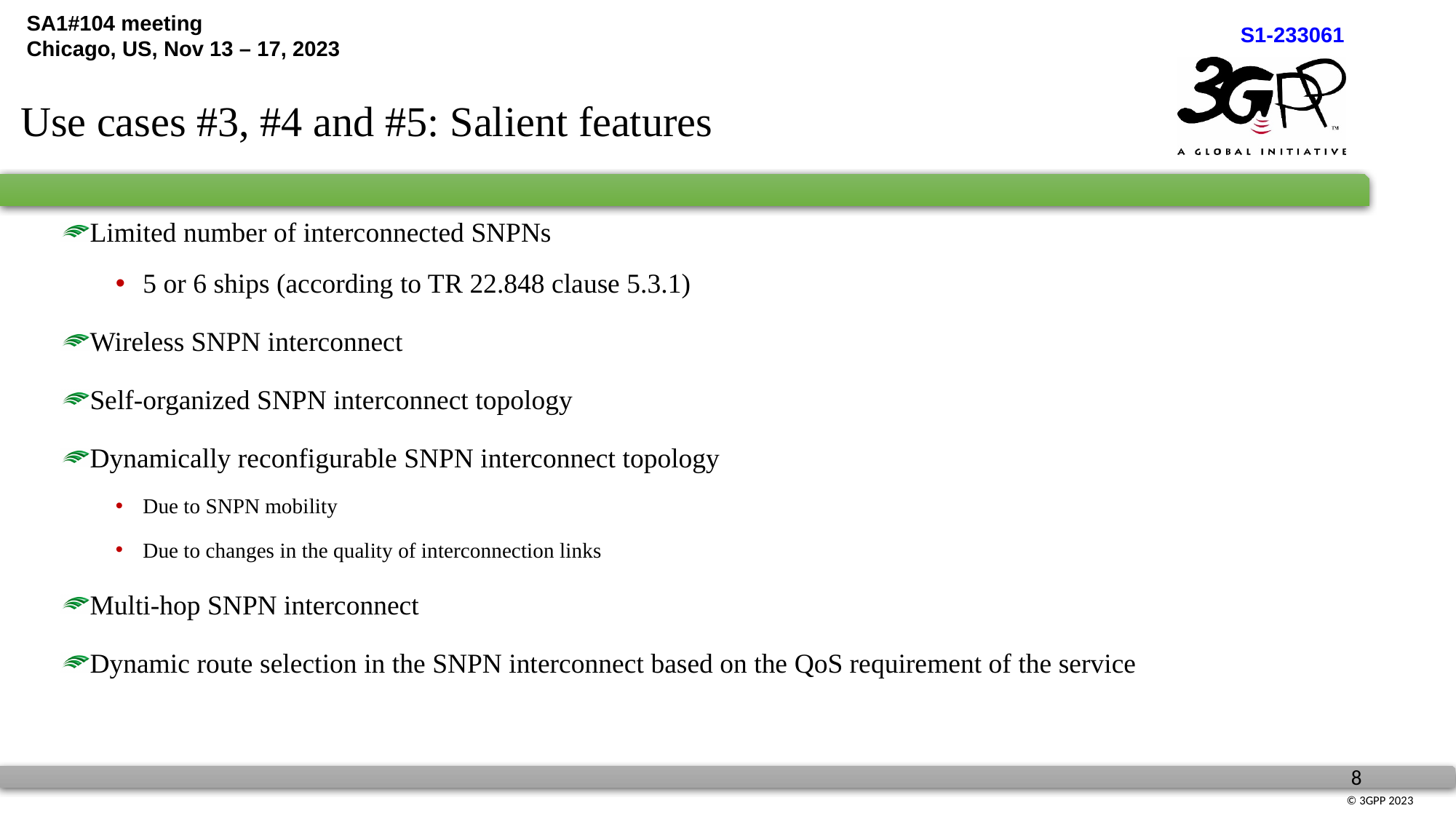

# Use cases #3, #4 and #5: Salient features
Limited number of interconnected SNPNs
5 or 6 ships (according to TR 22.848 clause 5.3.1)
Wireless SNPN interconnect
Self-organized SNPN interconnect topology
Dynamically reconfigurable SNPN interconnect topology
Due to SNPN mobility
Due to changes in the quality of interconnection links
Multi-hop SNPN interconnect
Dynamic route selection in the SNPN interconnect based on the QoS requirement of the service